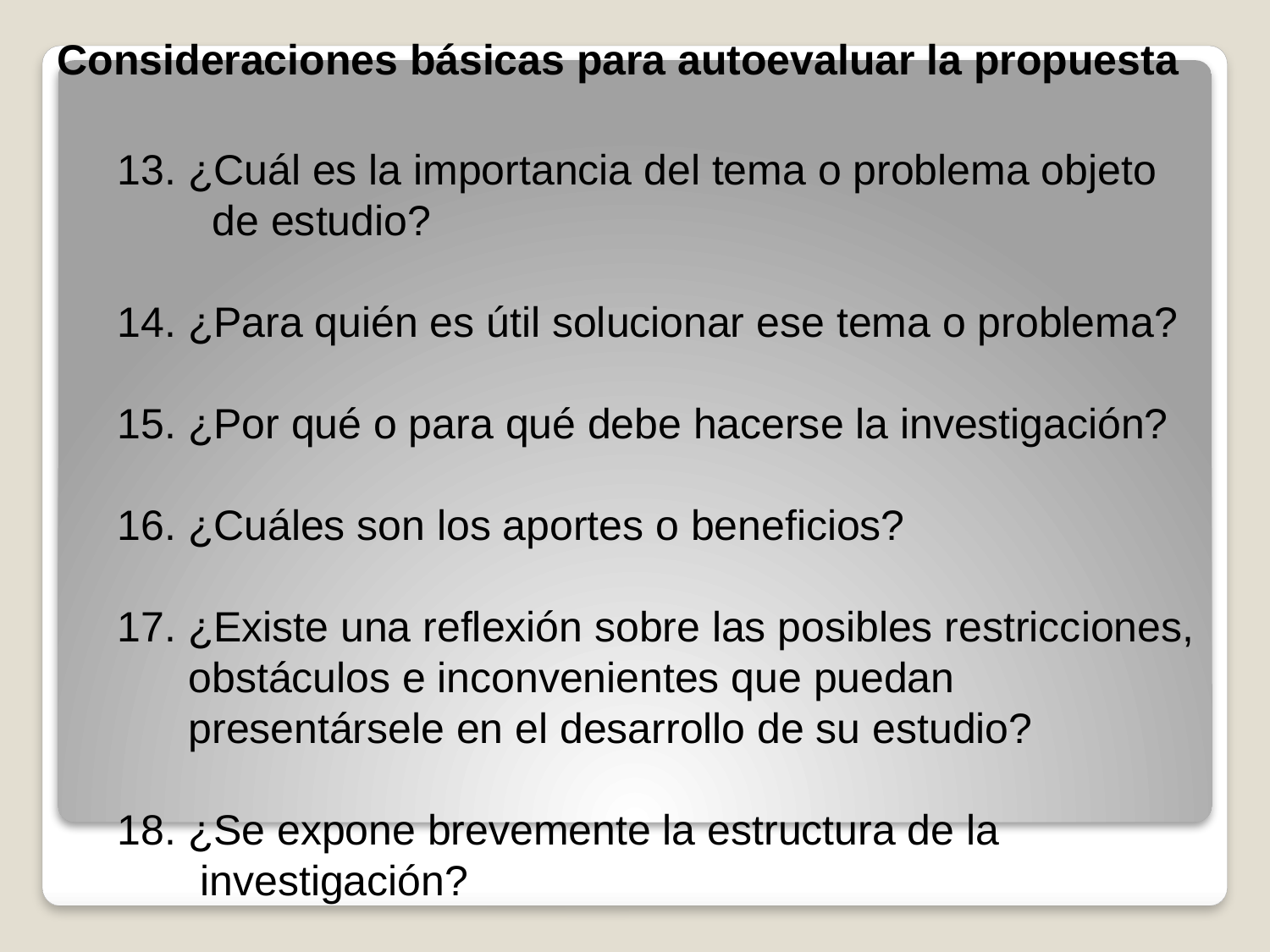

Consideraciones básicas para autoevaluar la propuesta

13. ¿Cuál es la importancia del tema o problema objeto
        de estudio?

14. ¿Para quién es útil solucionar ese tema o problema?

15. ¿Por qué o para qué debe hacerse la investigación?

16. ¿Cuáles son los aportes o beneficios?

17. ¿Existe una reflexión sobre las posibles restricciones,
      obstáculos e inconvenientes que puedan
      presentársele en el desarrollo de su estudio?

18. ¿Se expone brevemente la estructura de la
       investigación?